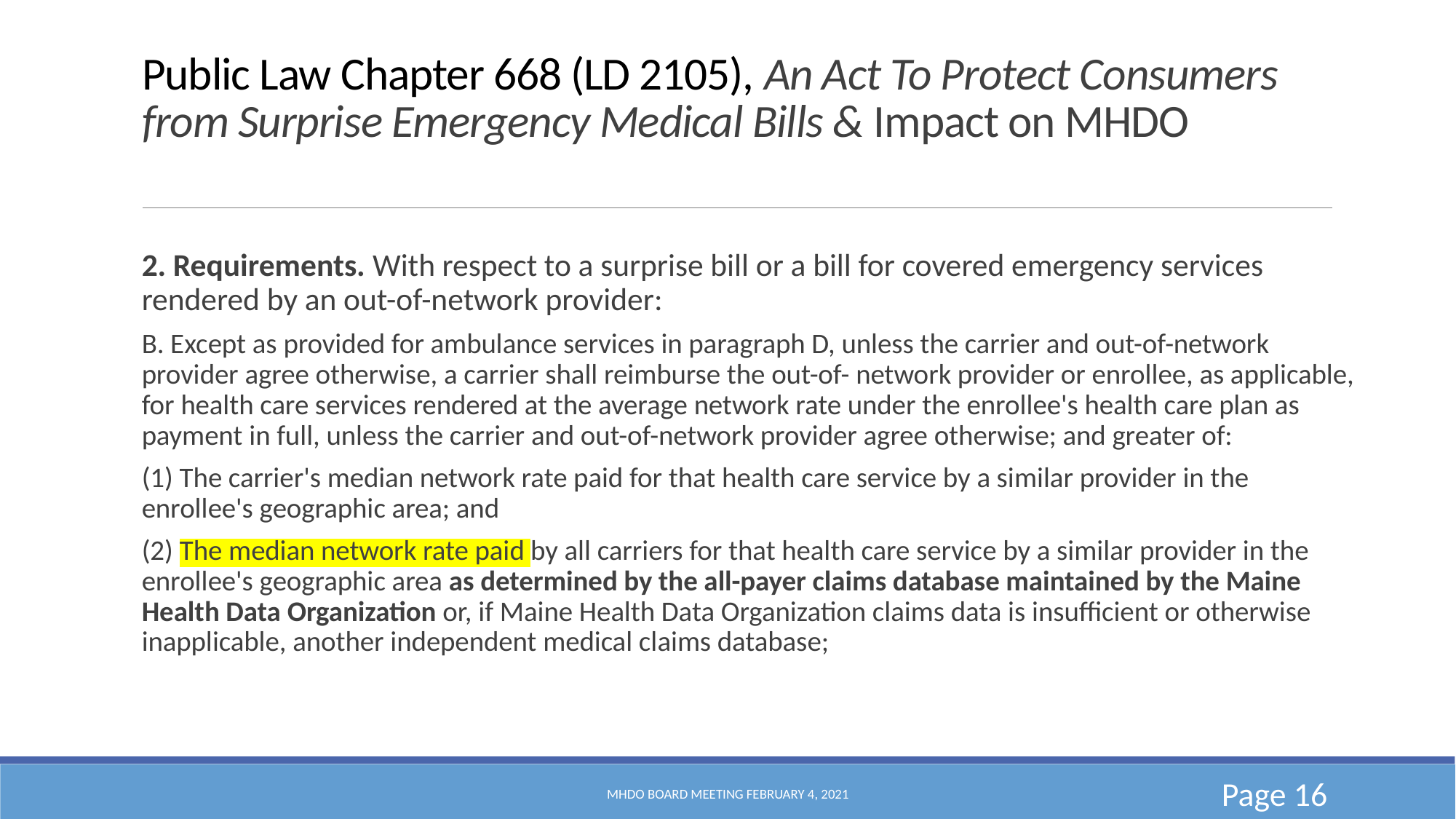

# Public Law Chapter 668 (LD 2105), An Act To Protect Consumers from Surprise Emergency Medical Bills & Impact on MHDO
2. Requirements. With respect to a surprise bill or a bill for covered emergency services rendered by an out-of-network provider:
B. Except as provided for ambulance services in paragraph D, unless the carrier and out-of-network provider agree otherwise, a carrier shall reimburse the out-of- network provider or enrollee, as applicable, for health care services rendered at the average network rate under the enrollee's health care plan as payment in full, unless the carrier and out-of-network provider agree otherwise; and greater of:
(1) The carrier's median network rate paid for that health care service by a similar provider in the enrollee's geographic area; and
(2) The median network rate paid by all carriers for that health care service by a similar provider in the enrollee's geographic area as determined by the all-payer claims database maintained by the Maine Health Data Organization or, if Maine Health Data Organization claims data is insufficient or otherwise inapplicable, another independent medical claims database;

MHDO Board Meeting February 4, 2021
Page 16